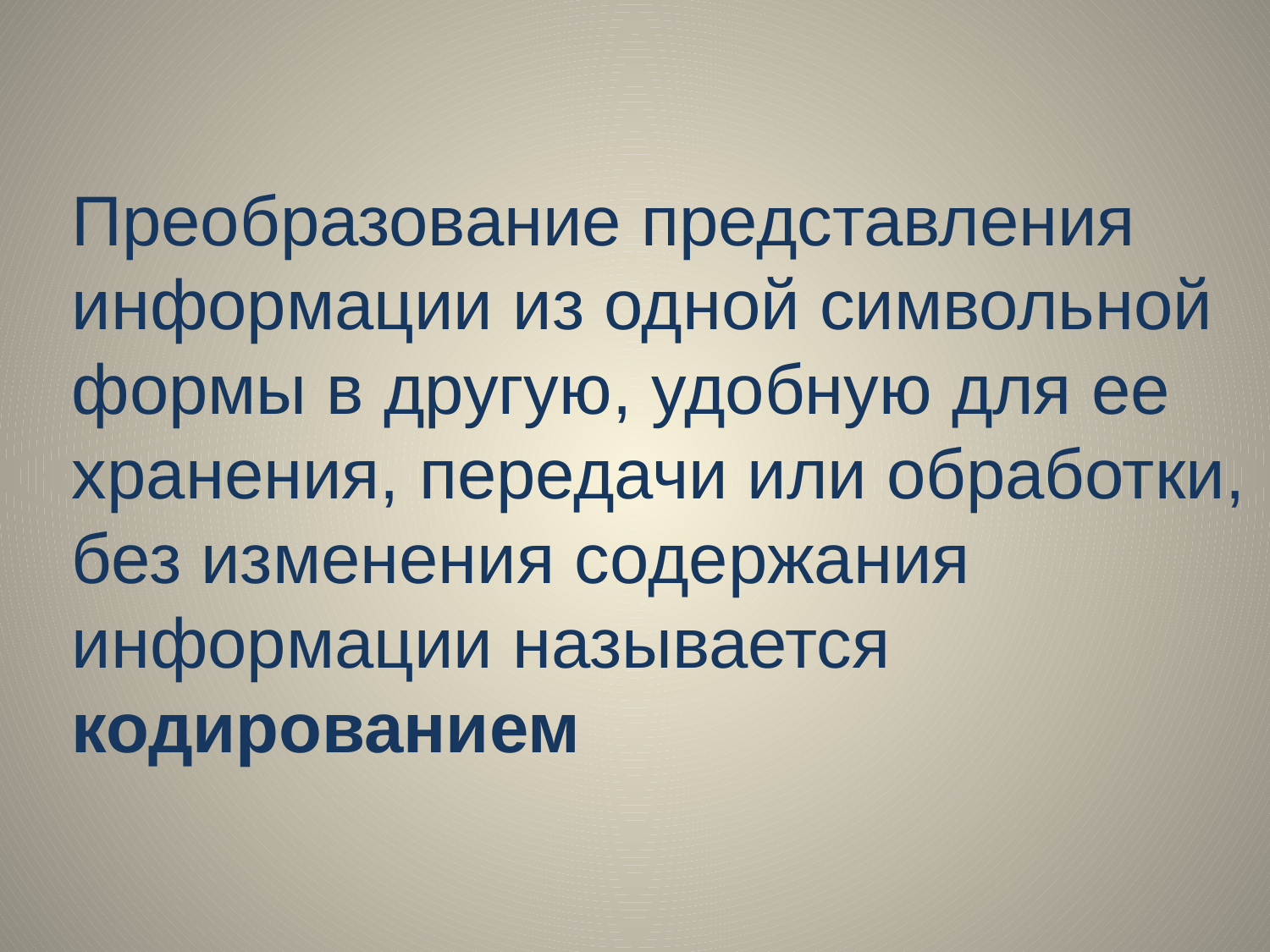

Преобразование представления информации из одной символьной формы в другую, удобную для ее хранения, передачи или обработки, без изменения содержания информации называется кодированием